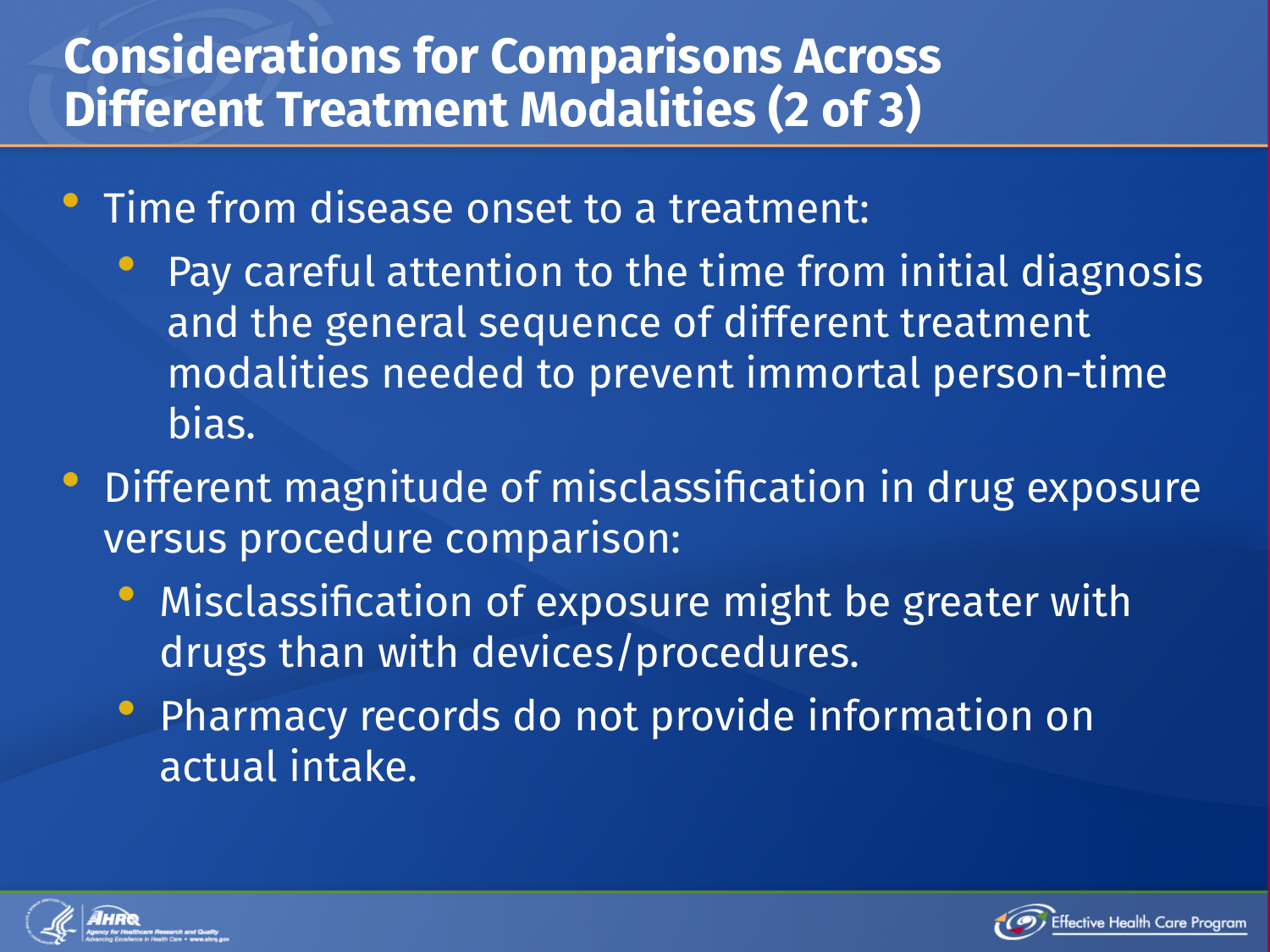

# Considerations for Comparisons Across Different Treatment Modalities (2 of 3)
Time from disease onset to a treatment:
Pay careful attention to the time from initial diagnosis and the general sequence of different treatment modalities needed to prevent immortal person-time bias.
Different magnitude of misclassification in drug exposure versus procedure comparison:
Misclassification of exposure might be greater with drugs than with devices/procedures.
Pharmacy records do not provide information on actual intake.